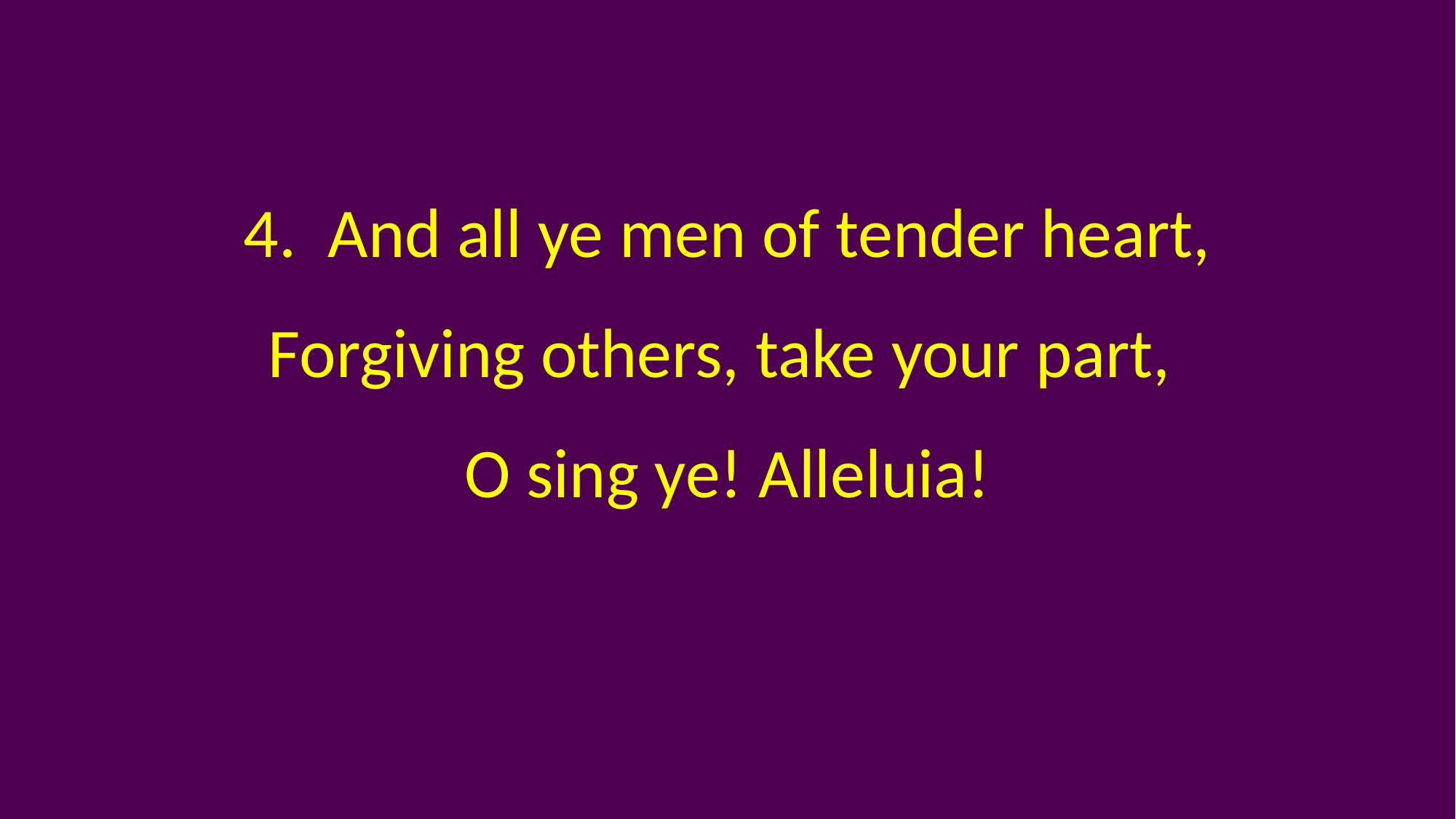

4.  And all ye men of tender heart,
Forgiving others, take your part,
O sing ye! Alleluia!